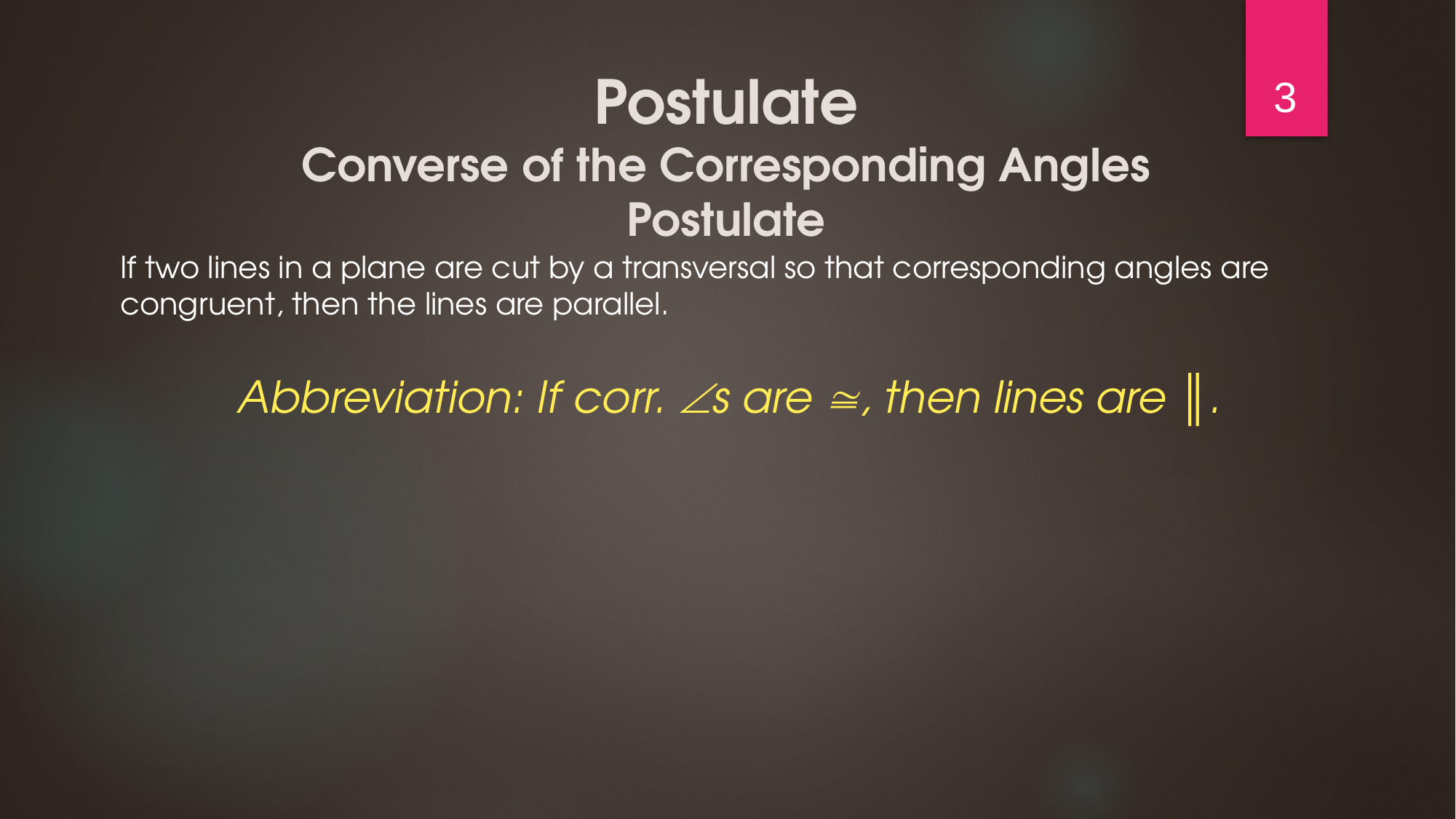

3
# Postulate Converse of the Corresponding Angles Postulate

	If two lines in a plane are cut by a transversal so that corresponding angles are congruent, then the lines are parallel.

Abbreviation: If corr. ∠s are ≅, then lines are ║.